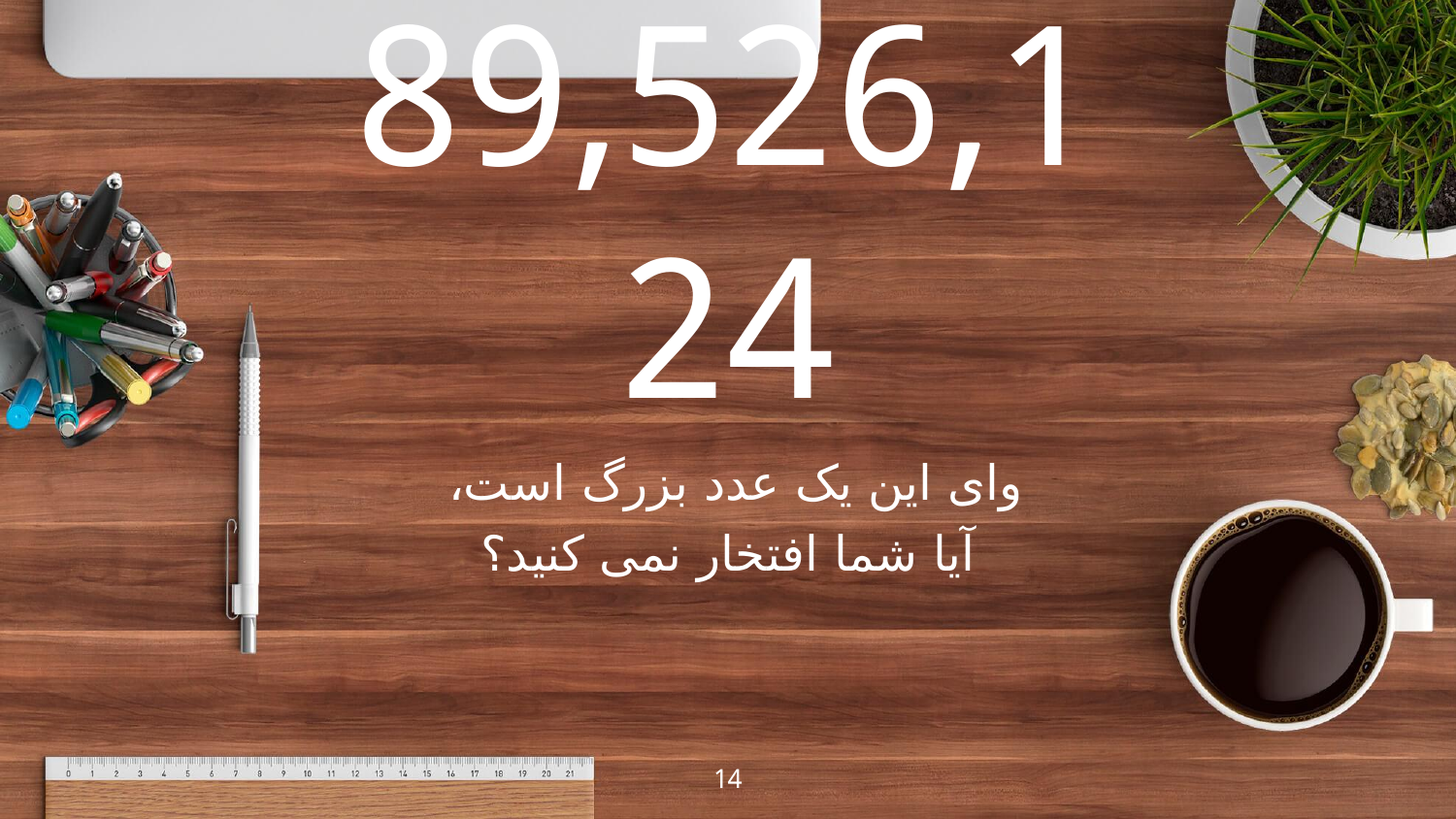

89,526,124
وای این یک عدد بزرگ است،
آیا شما افتخار نمی کنید؟
14